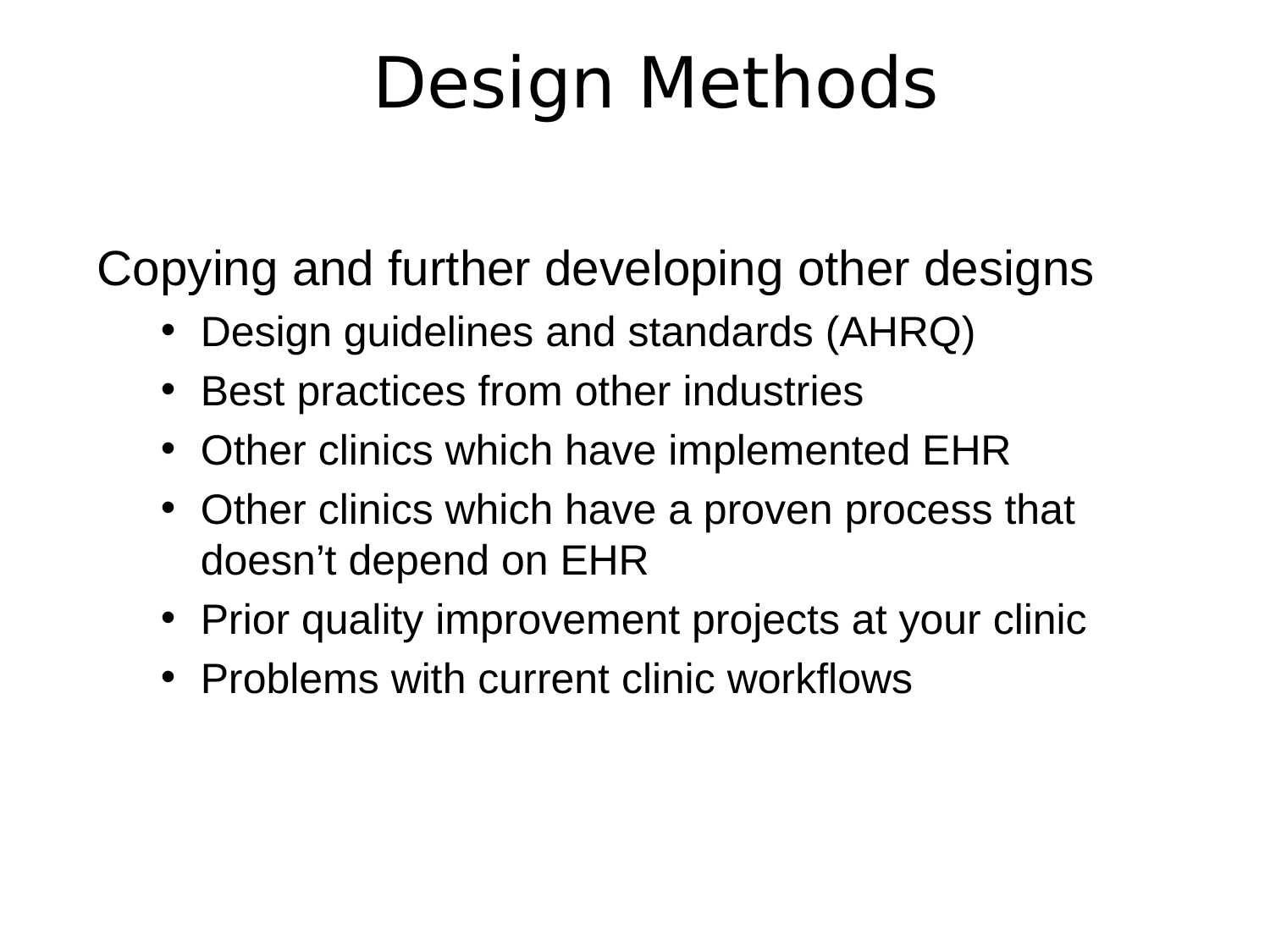

# Design Methods

Copying and further developing other designs
Design guidelines and standards (AHRQ)
Best practices from other industries
Other clinics which have implemented EHR
Other clinics which have a proven process that doesn’t depend on EHR
Prior quality improvement projects at your clinic
Problems with current clinic workflows